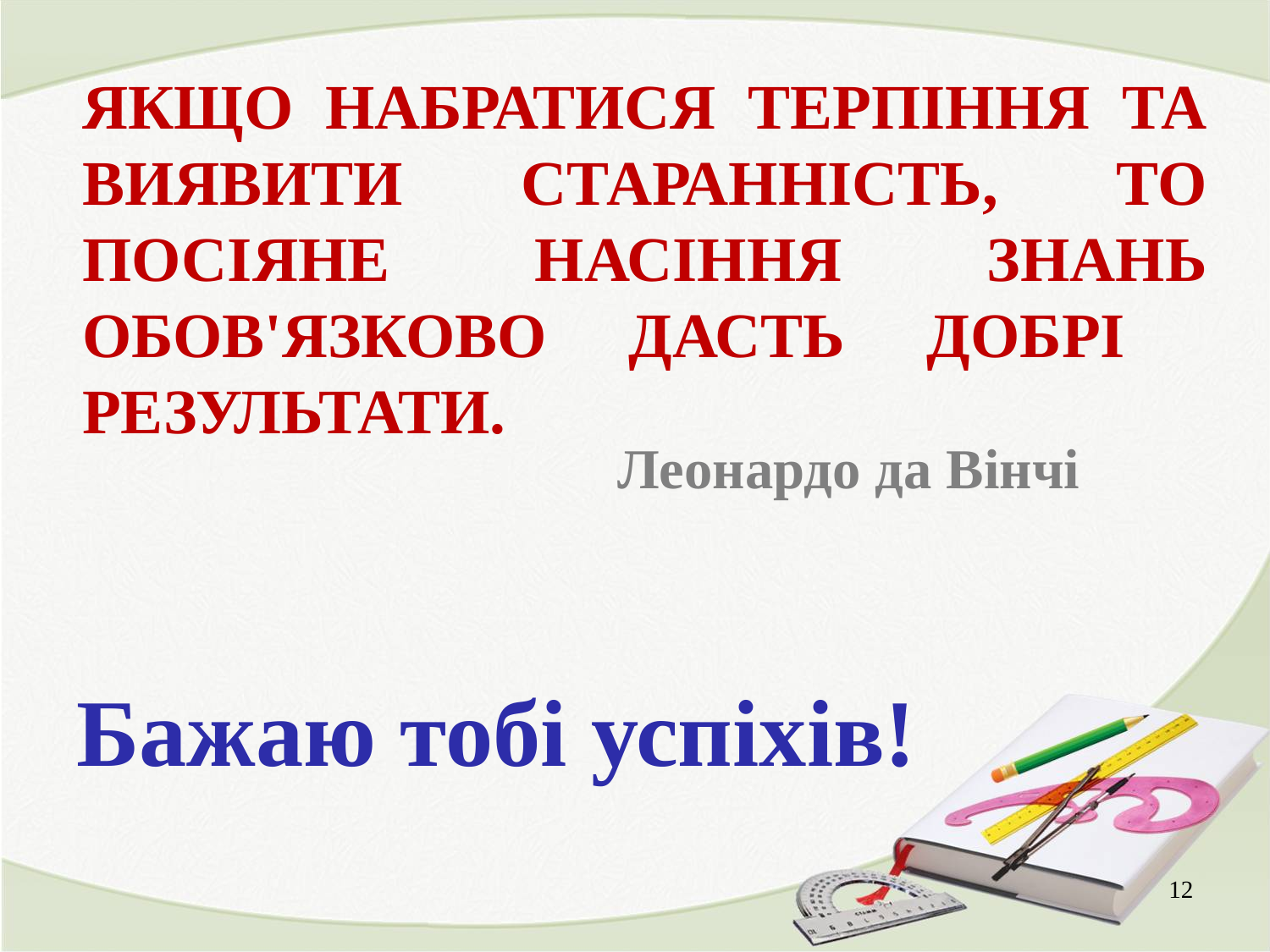

Якщо набратися терпіння та виявити старанність, то посіяне насіння знань обов'язково дасть добрі  результати.
Леонардо да Вінчі
Бажаю тобі успіхів!
12